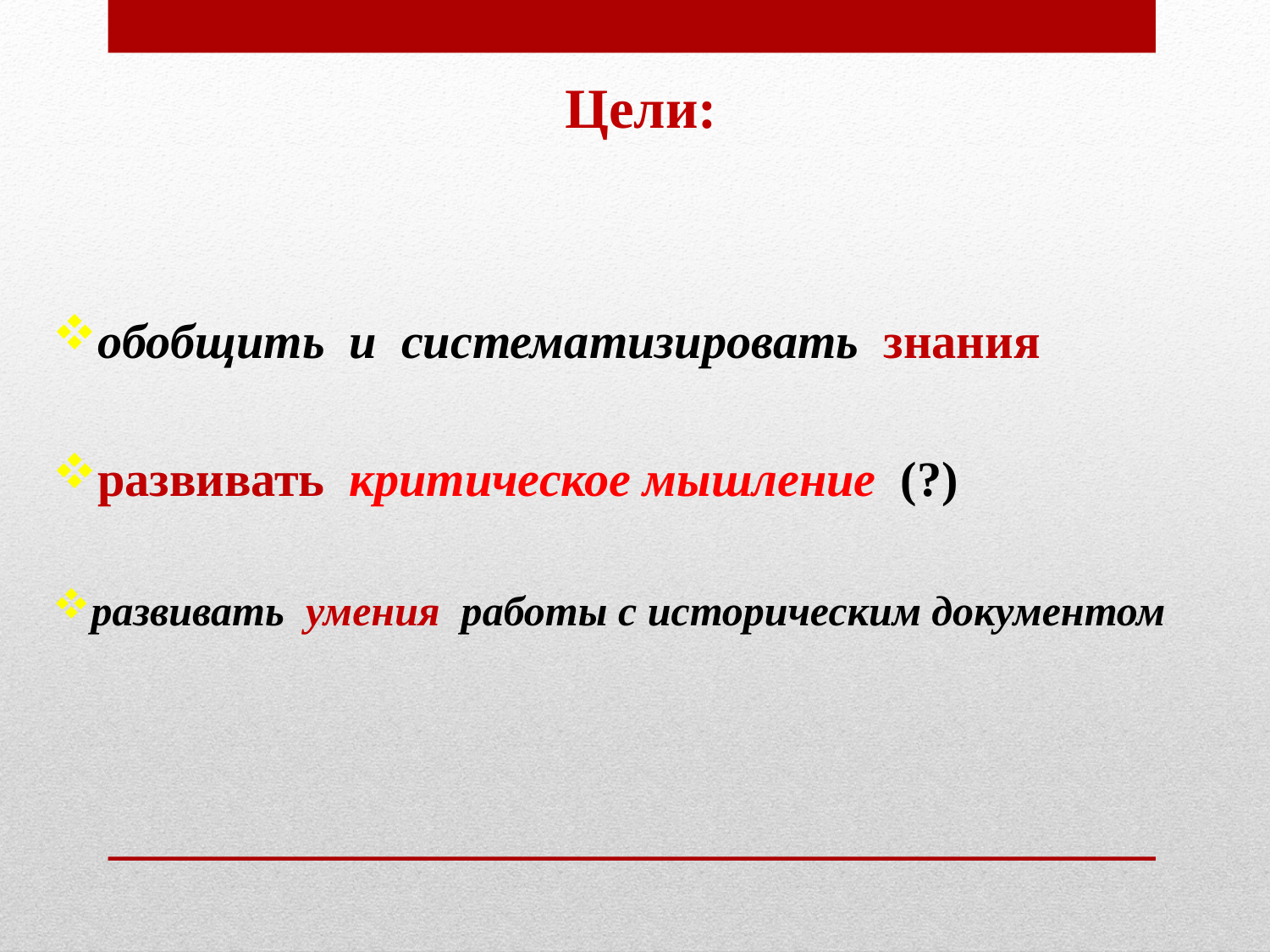

# Цели:
обобщить  и  систематизировать  знания

развивать  критическое мышление  (?)

развивать  умения  работы с историческим документом